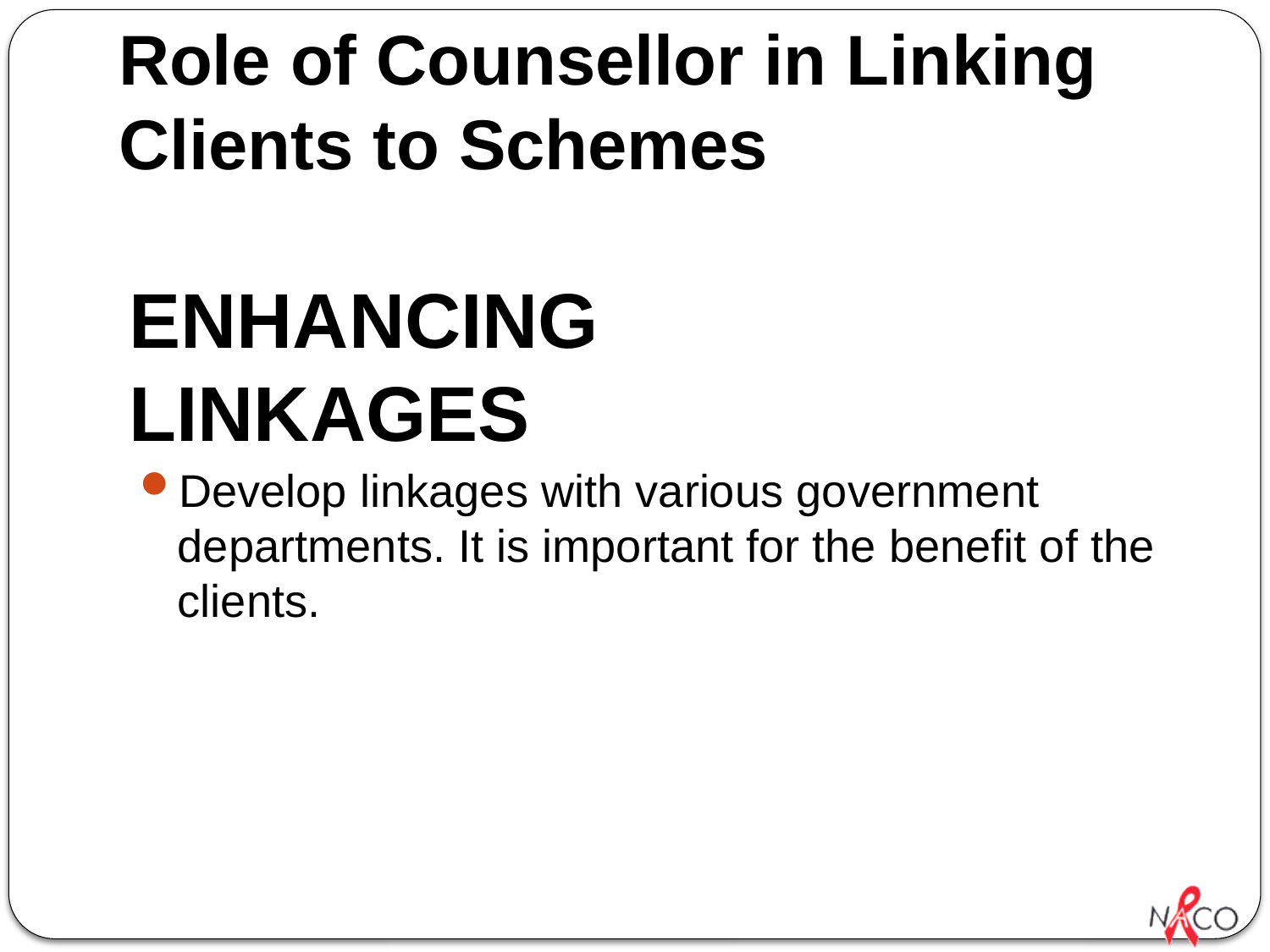

# Role of Counsellor in Linking Clients to Schemes
ENHANCING LINKAGES

Develop linkages with various government departments. It is important for the benefit of the clients.